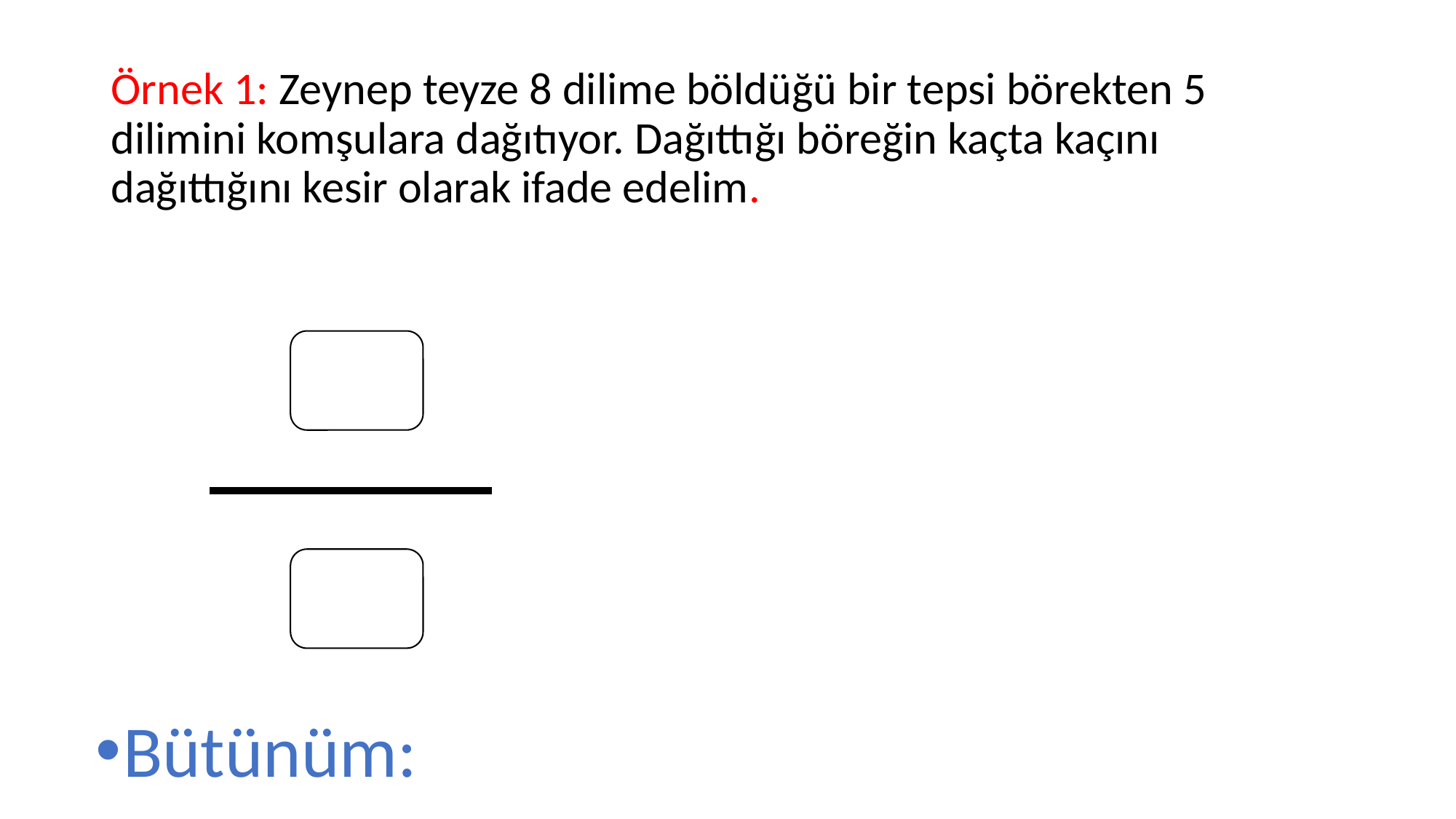

# Örnek 1: Zeynep teyze 8 dilime böldüğü bir tepsi börekten 5 dilimini komşulara dağıtıyor. Dağıttığı böreğin kaçta kaçını dağıttığını kesir olarak ifade edelim.

Bütünüm: